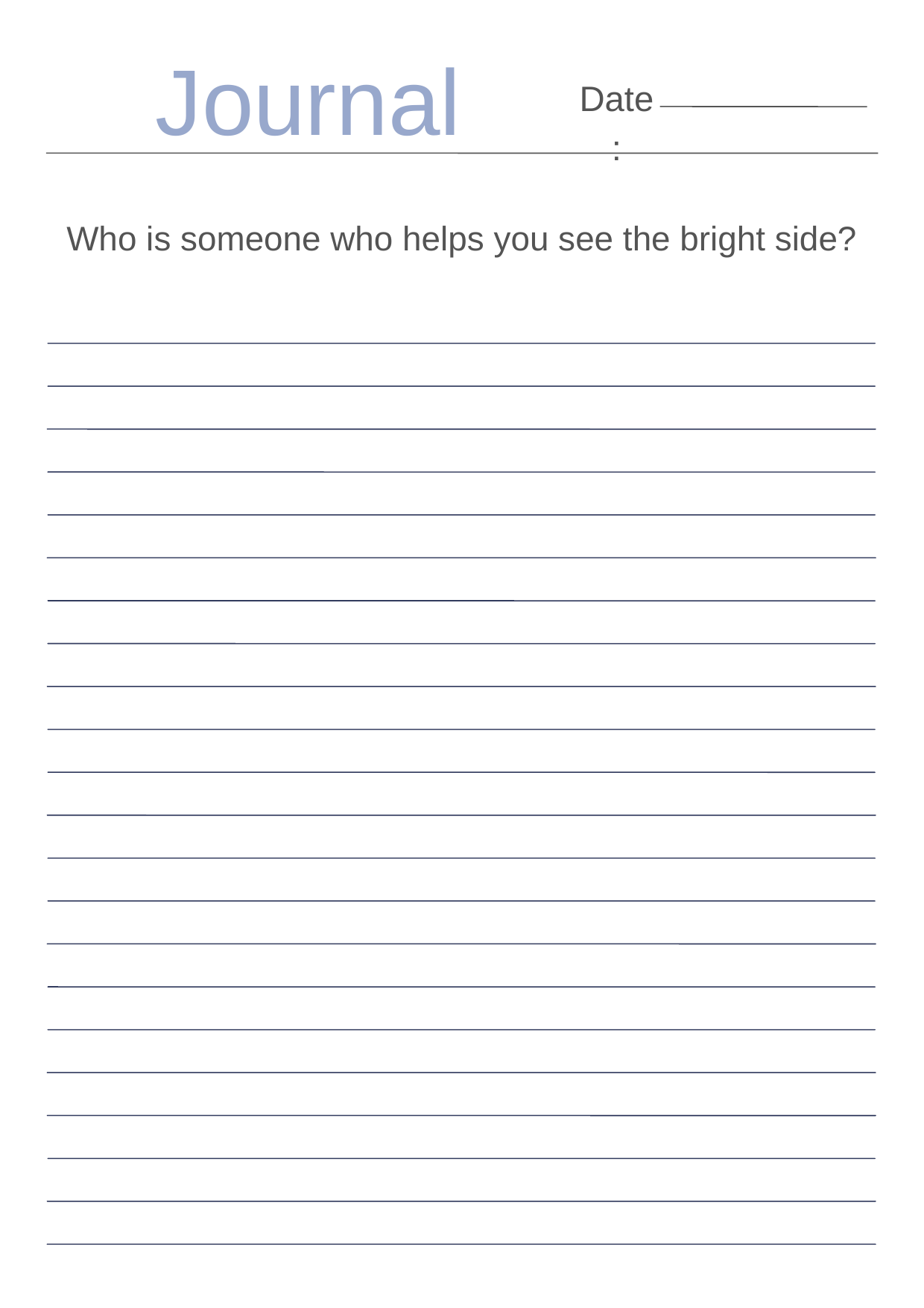

Journal
Date:

Who is someone who helps you see the bright side?